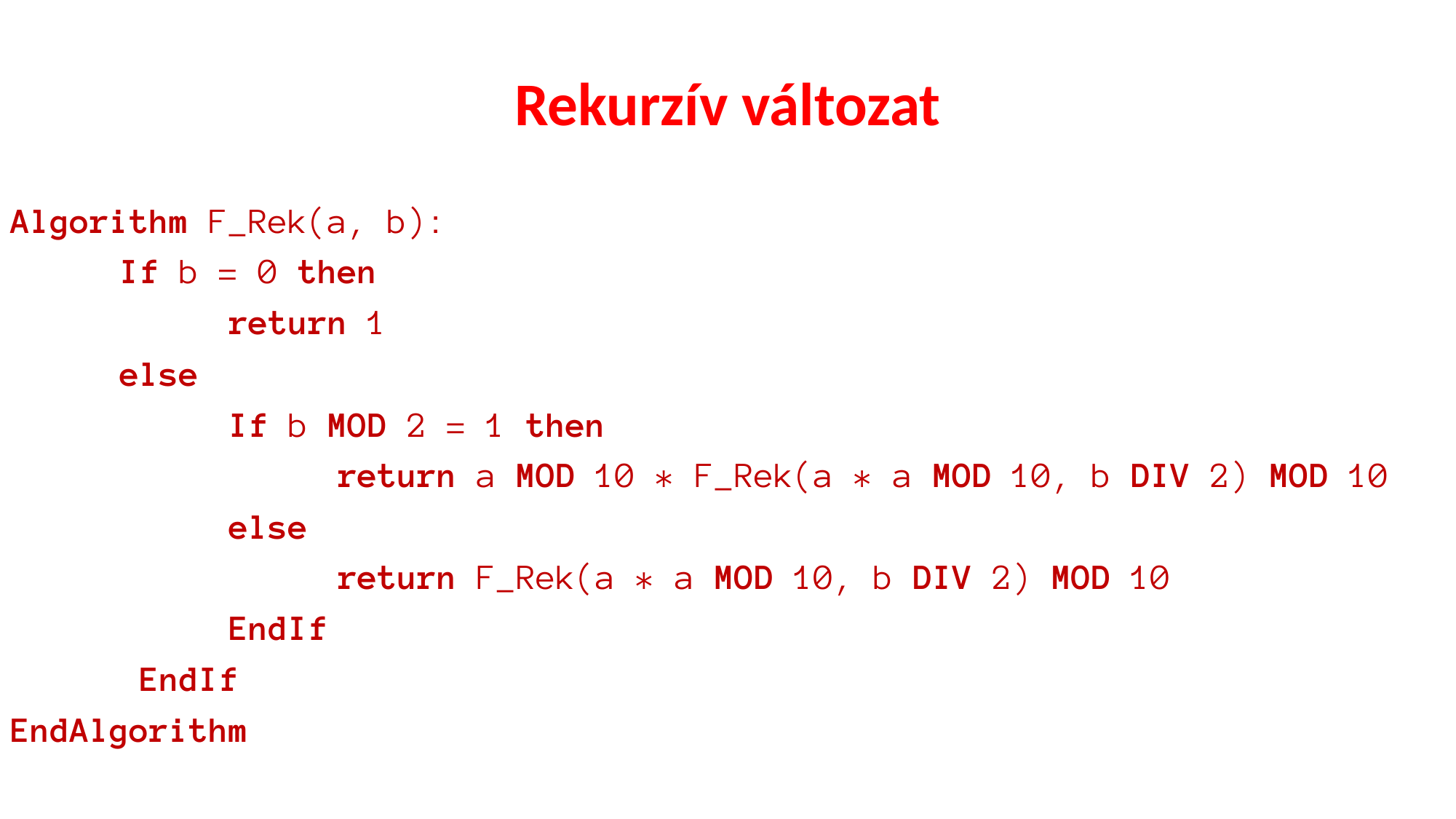

# Rekurzív változat
Algorithm F_Rek(a, b):
	If b = 0 then
		return 1
	else
		If b MOD 2 = 1 then
			return a MOD 10 * F_Rek(a * a MOD 10, b DIV 2) MOD 10
		else
			return F_Rek(a * a MOD 10, b DIV 2) MOD 10
		EndIf
	 EndIf
EndAlgorithm